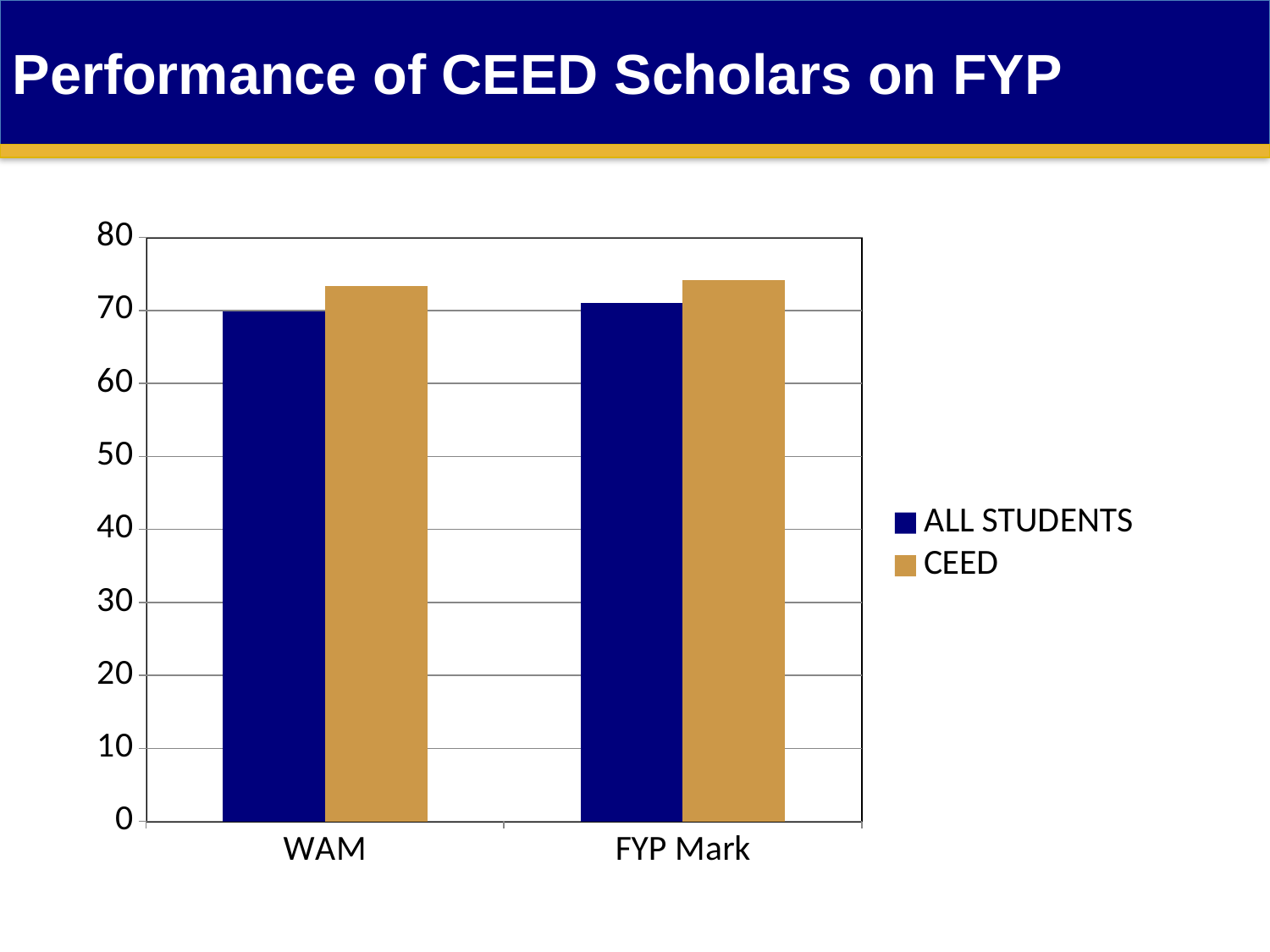

Performance of CEED Scholars on FYP

### Chart

| Category | ALL STUDENTS | CEED |
|---|---|---|
| WAM | 69.9 | 73.39 |
| FYP Mark | 71.05 | 74.18 |